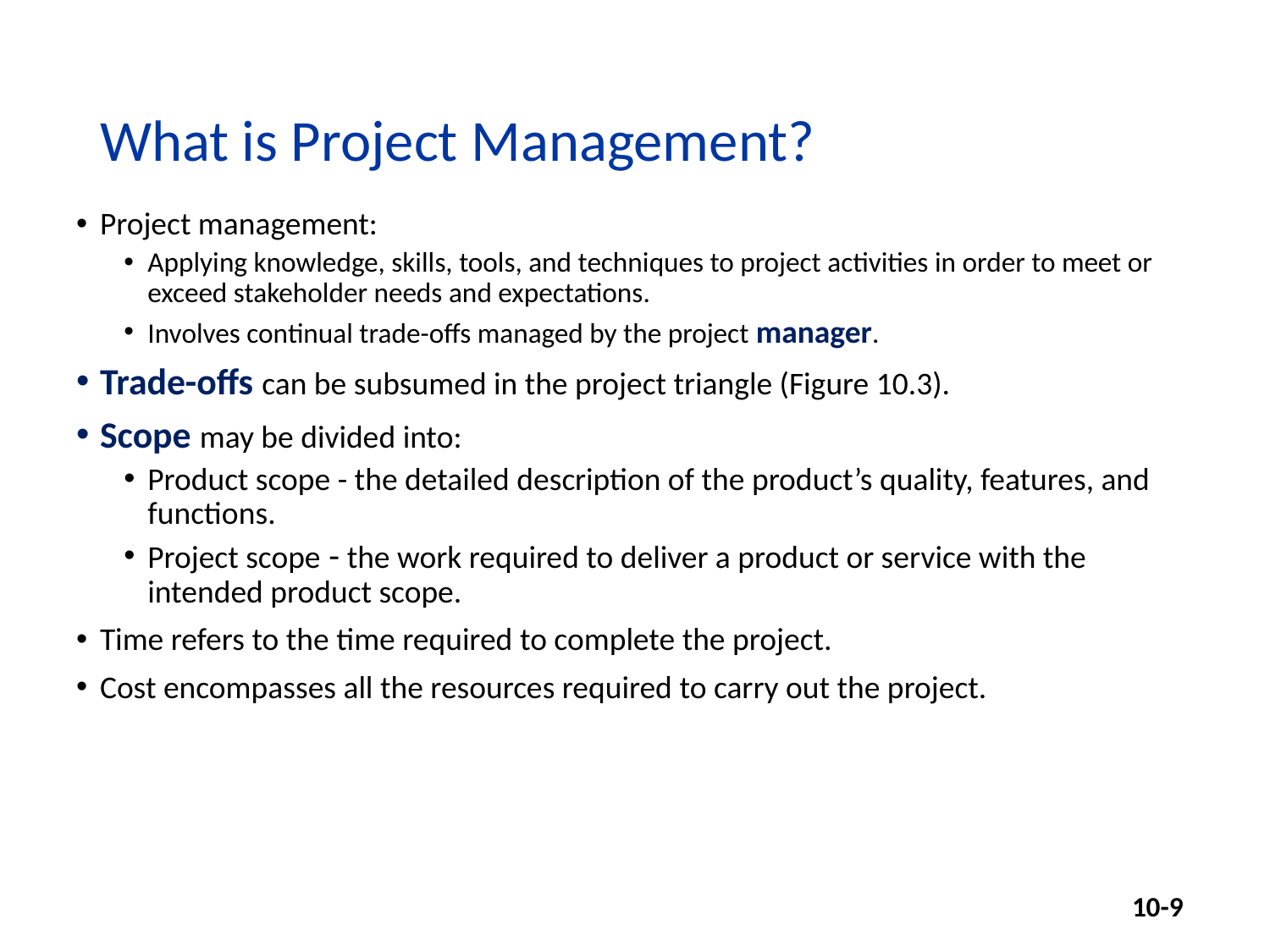

# What is Project Management?
Project management:
Applying knowledge, skills, tools, and techniques to project activities in order to meet or exceed stakeholder needs and expectations.
Involves continual trade-offs managed by the project manager.
Trade-offs can be subsumed in the project triangle (Figure 10.3).
Scope may be divided into:
Product scope - the detailed description of the product’s quality, features, and functions.
Project scope - the work required to deliver a product or service with the intended product scope.
Time refers to the time required to complete the project.
Cost encompasses all the resources required to carry out the project.